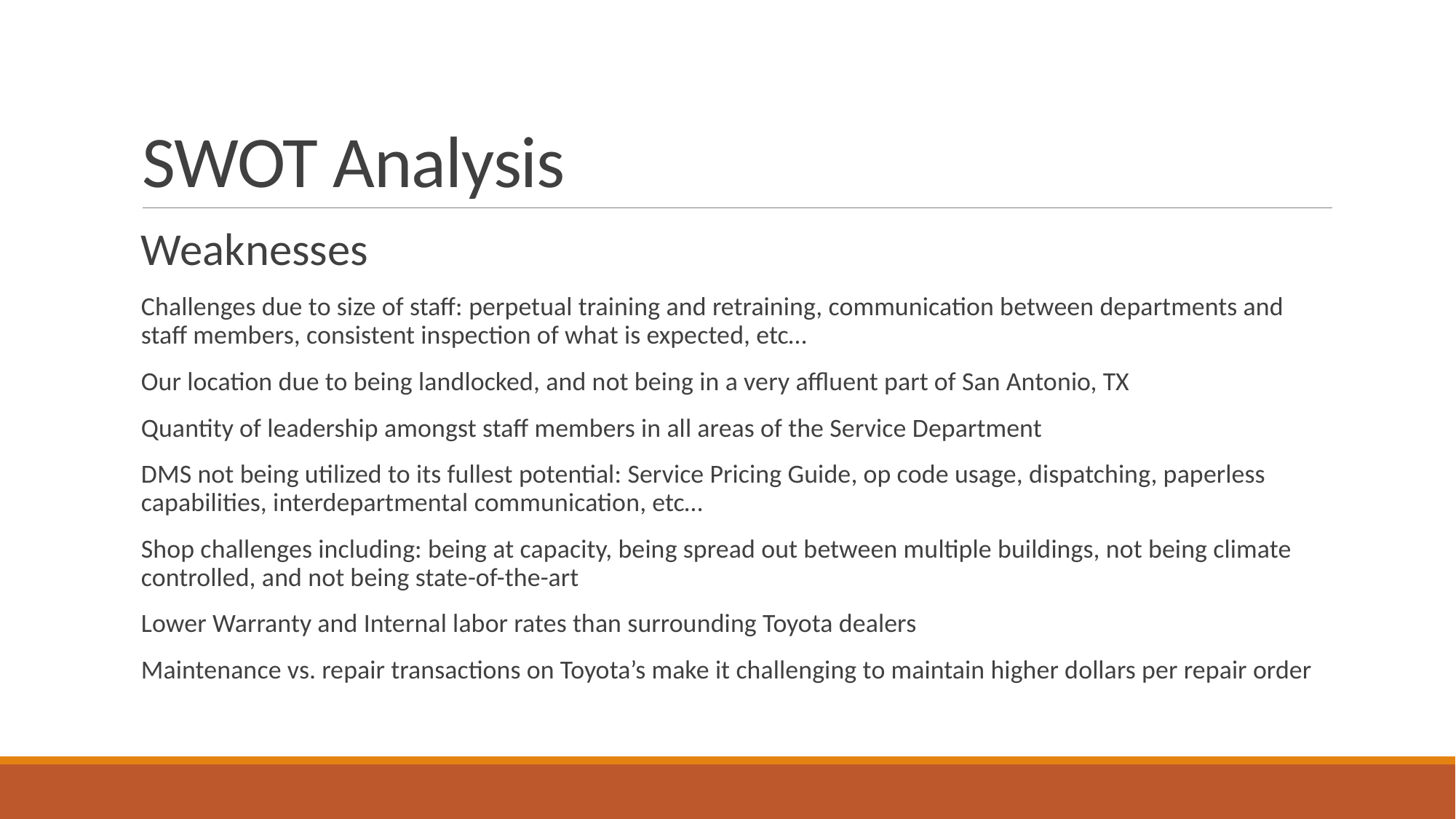

# SWOT Analysis
Weaknesses
Challenges due to size of staff: perpetual training and retraining, communication between departments and staff members, consistent inspection of what is expected, etc…
Our location due to being landlocked, and not being in a very affluent part of San Antonio, TX
Quantity of leadership amongst staff members in all areas of the Service Department
DMS not being utilized to its fullest potential: Service Pricing Guide, op code usage, dispatching, paperless capabilities, interdepartmental communication, etc…
Shop challenges including: being at capacity, being spread out between multiple buildings, not being climate controlled, and not being state-of-the-art
Lower Warranty and Internal labor rates than surrounding Toyota dealers
Maintenance vs. repair transactions on Toyota’s make it challenging to maintain higher dollars per repair order